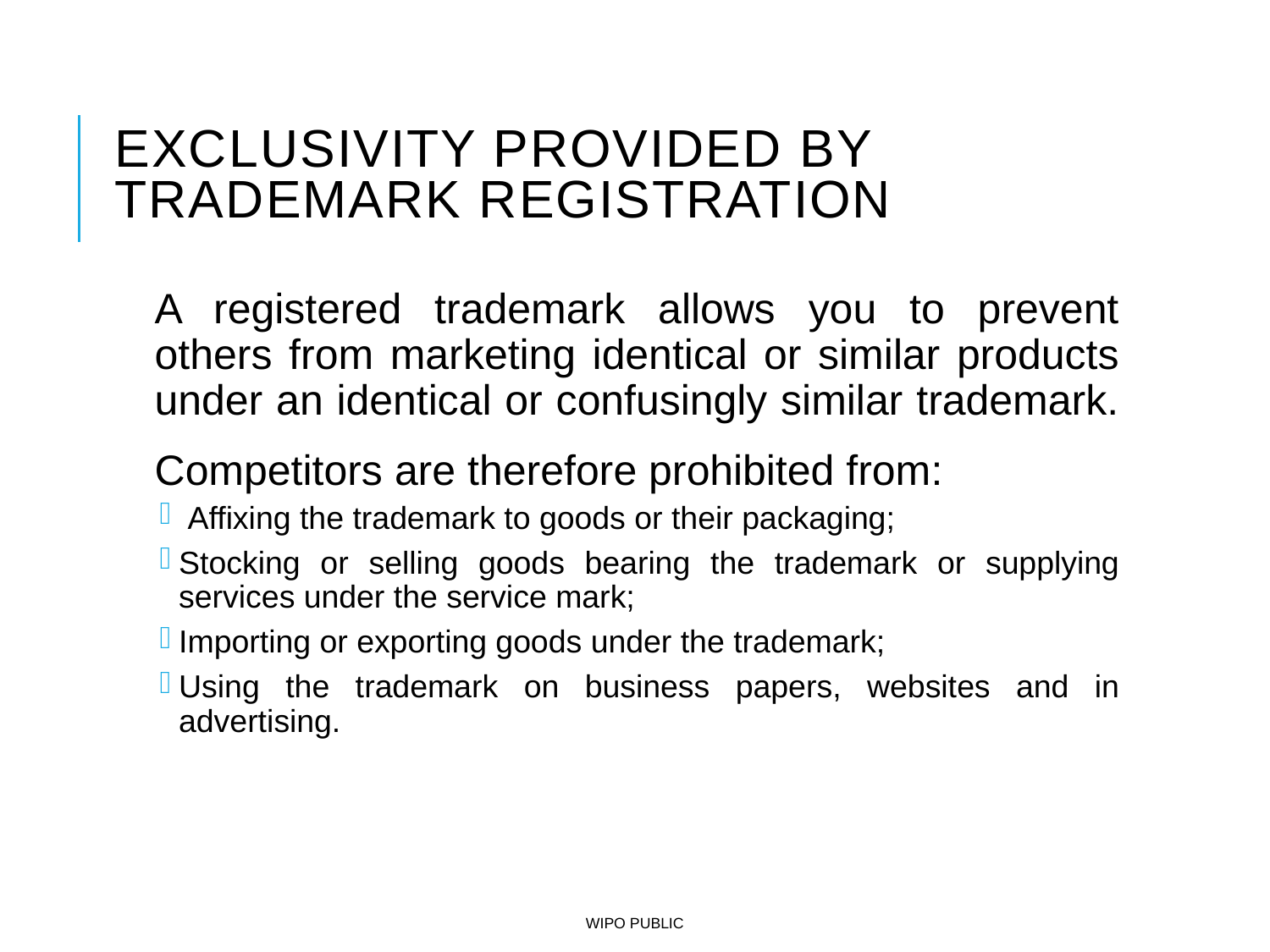

# Exclusivity provided by trademark registration
A registered trademark allows you to prevent others from marketing identical or similar products under an identical or confusingly similar trademark.
Competitors are therefore prohibited from:
 Affixing the trademark to goods or their packaging;
Stocking or selling goods bearing the trademark or supplying services under the service mark;
Importing or exporting goods under the trademark;
Using the trademark on business papers, websites and in advertising.